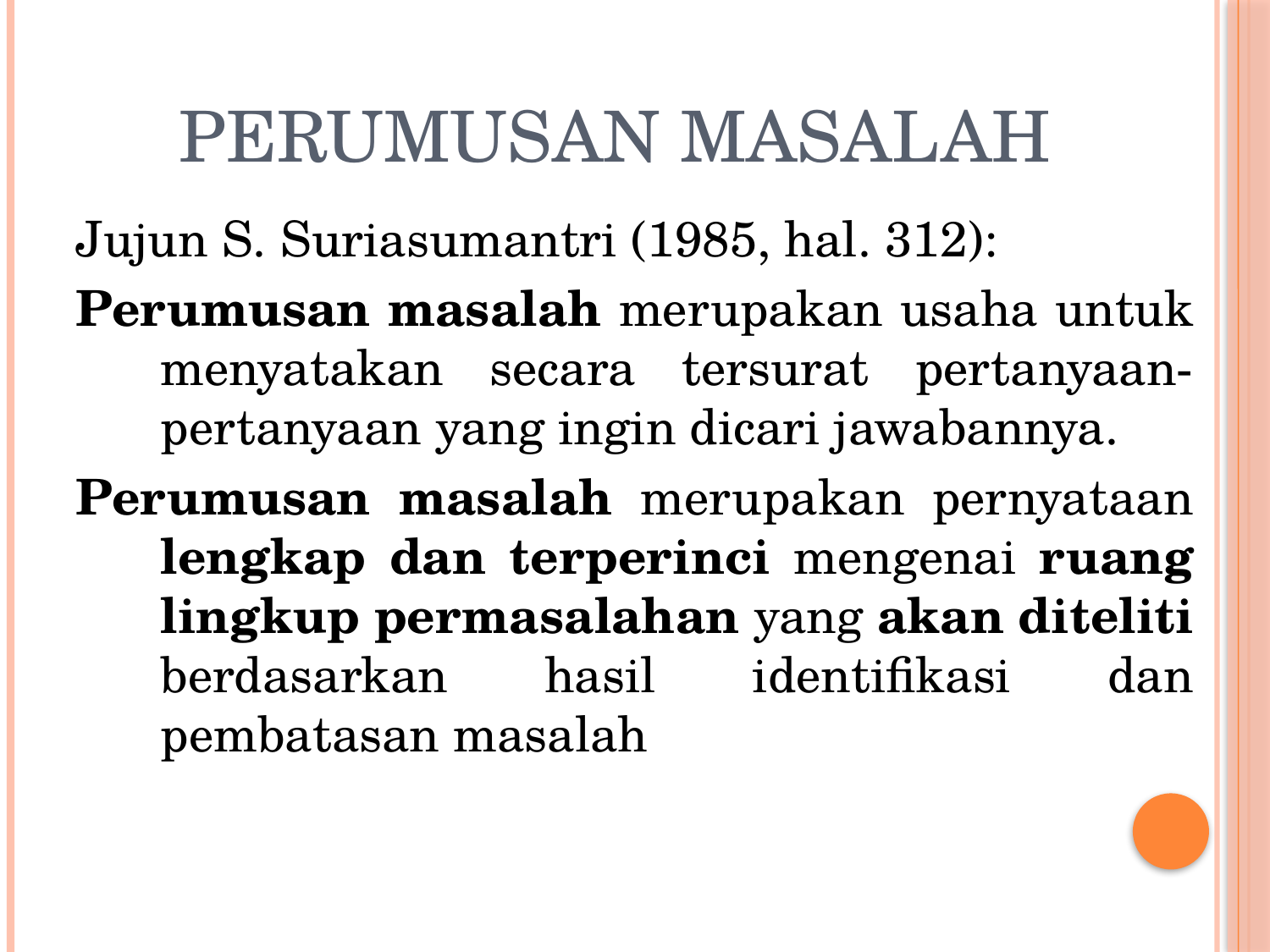

# Perumusan Masalah
Jujun S. Suriasumantri (1985, hal. 312):
Perumusan masalah merupakan usaha untuk menyatakan secara tersurat pertanyaan-pertanyaan yang ingin dicari jawabannya.
Perumusan masalah merupakan pernyataan lengkap dan terperinci mengenai ruang lingkup permasalahan yang akan diteliti berdasarkan hasil identifikasi dan pembatasan masalah